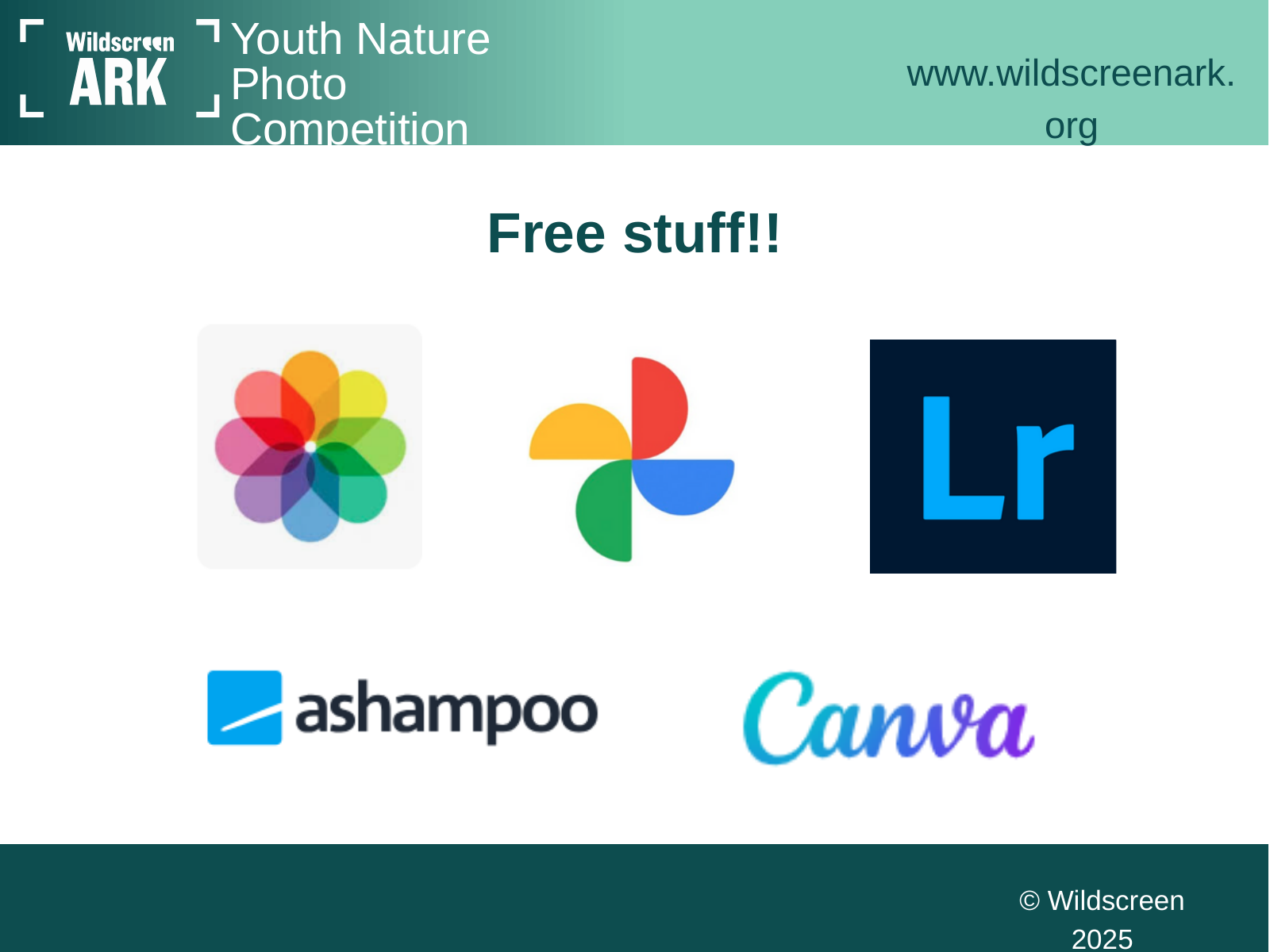

www.wildscreenark.org

Youth Nature Photo Competition

Free stuff!!

© Wildscreen 2025